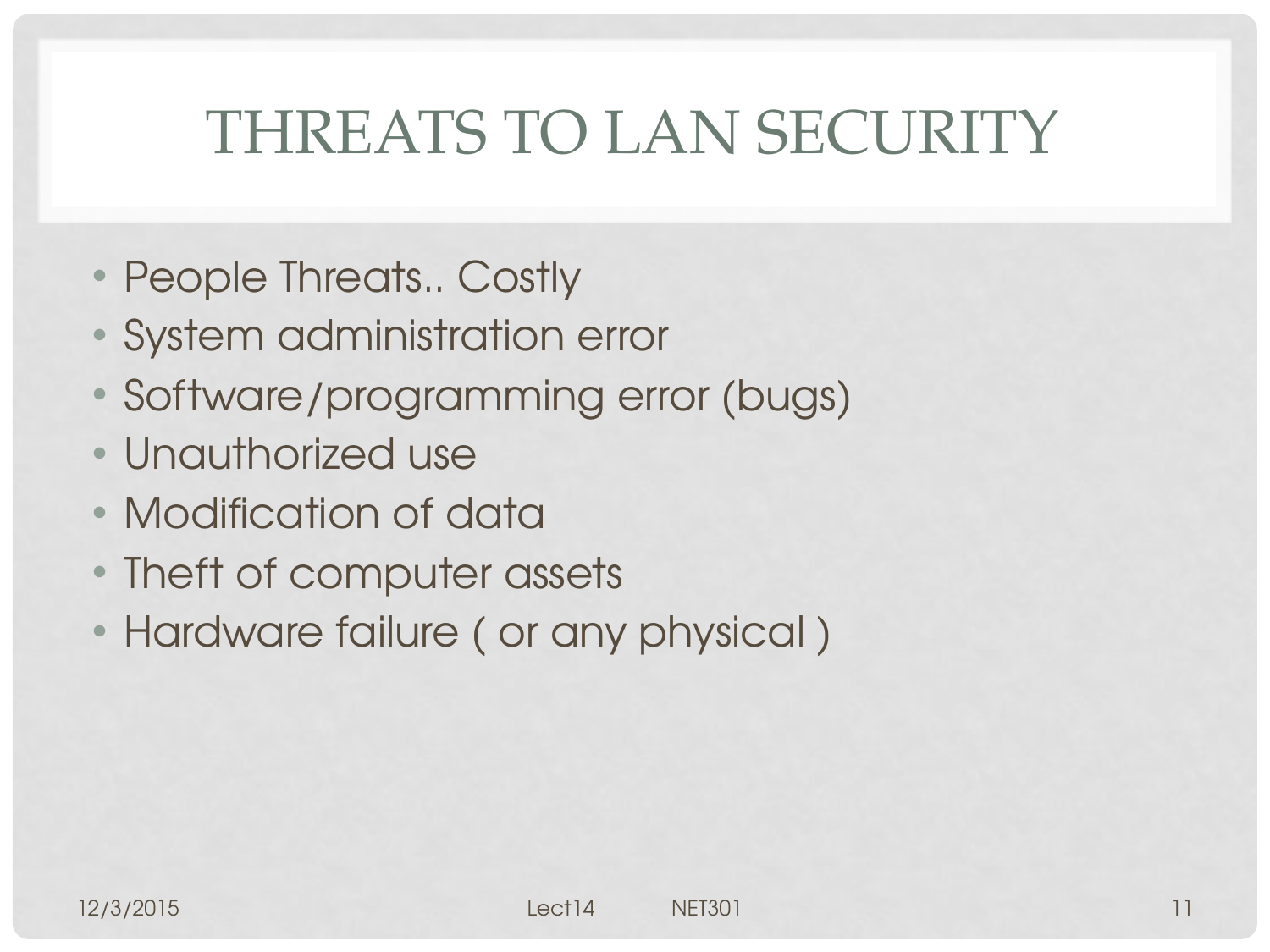

# THREATS TO LAN SECURITY
People Threats.. Costly
System administration error
Software/programming error (bugs)
Unauthorized use
Modification of data
Theft of computer assets
Hardware failure ( or any physical )
12/3/2015
Lect14             NET301
11